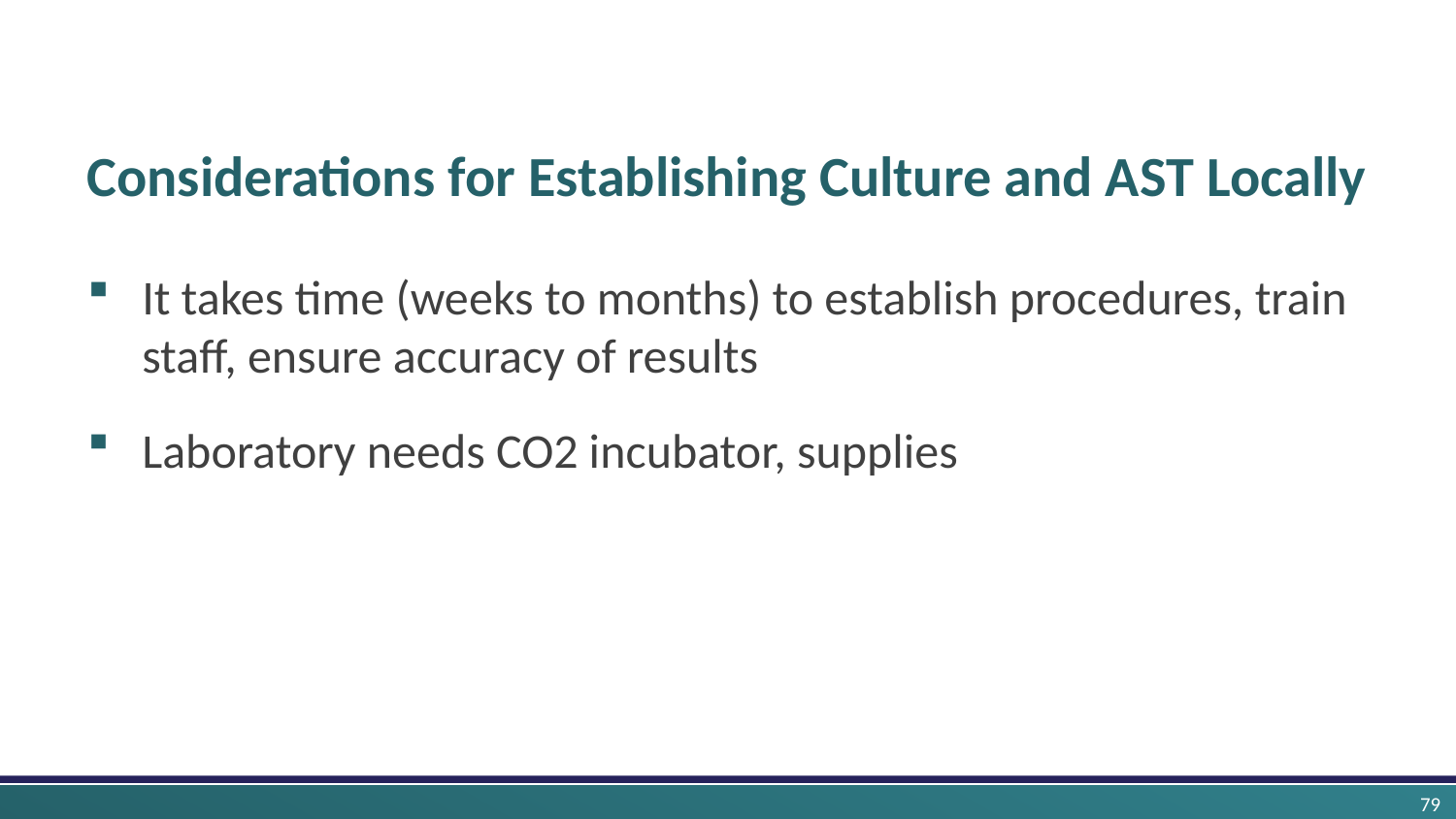

# Considerations for Establishing Culture and AST Locally
It takes time (weeks to months) to establish procedures, train staff, ensure accuracy of results
Laboratory needs CO2 incubator, supplies

79